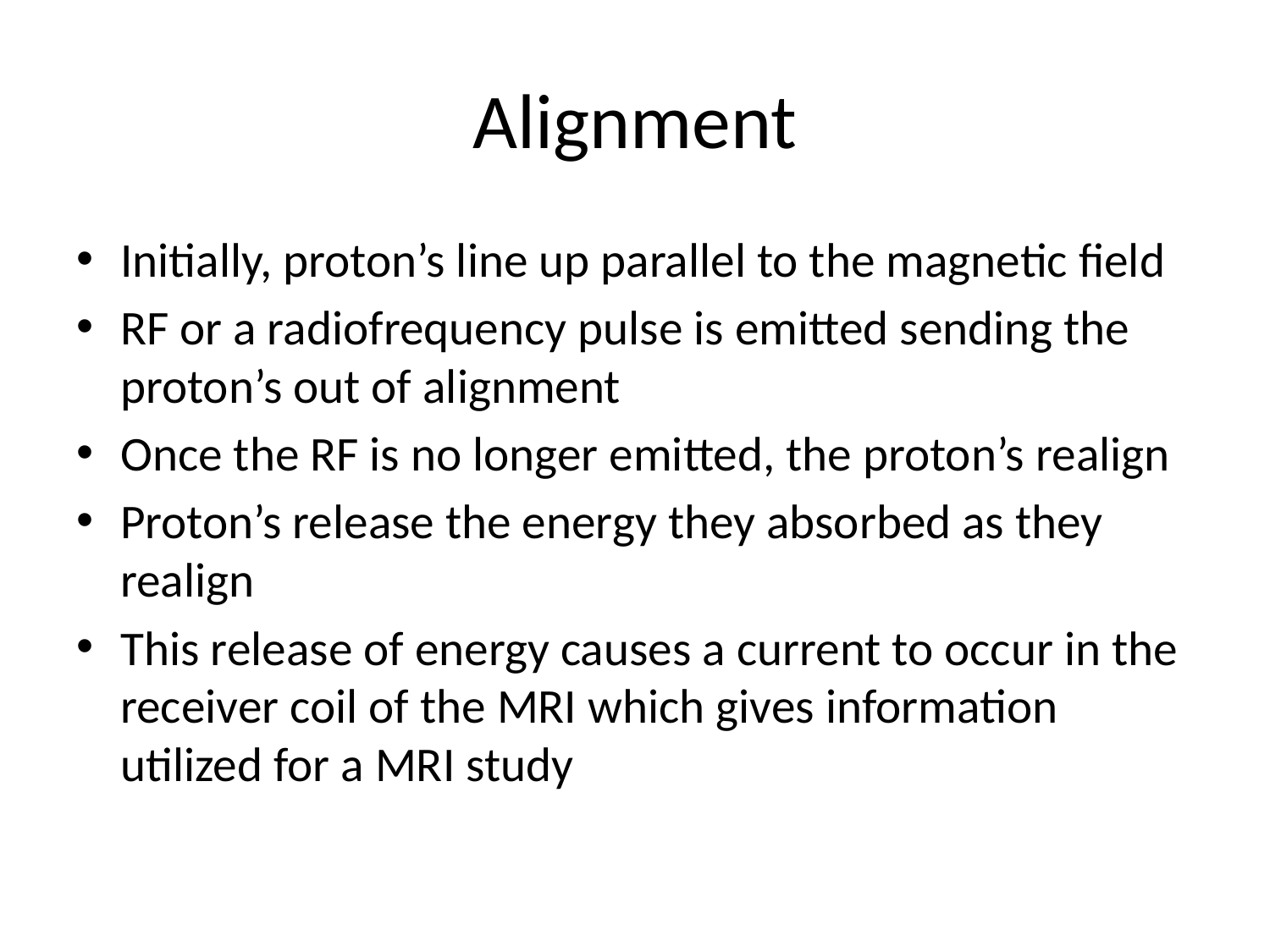

# Alignment
Initially, proton’s line up parallel to the magnetic field
RF or a radiofrequency pulse is emitted sending the proton’s out of alignment
Once the RF is no longer emitted, the proton’s realign
Proton’s release the energy they absorbed as they realign
This release of energy causes a current to occur in the receiver coil of the MRI which gives information utilized for a MRI study